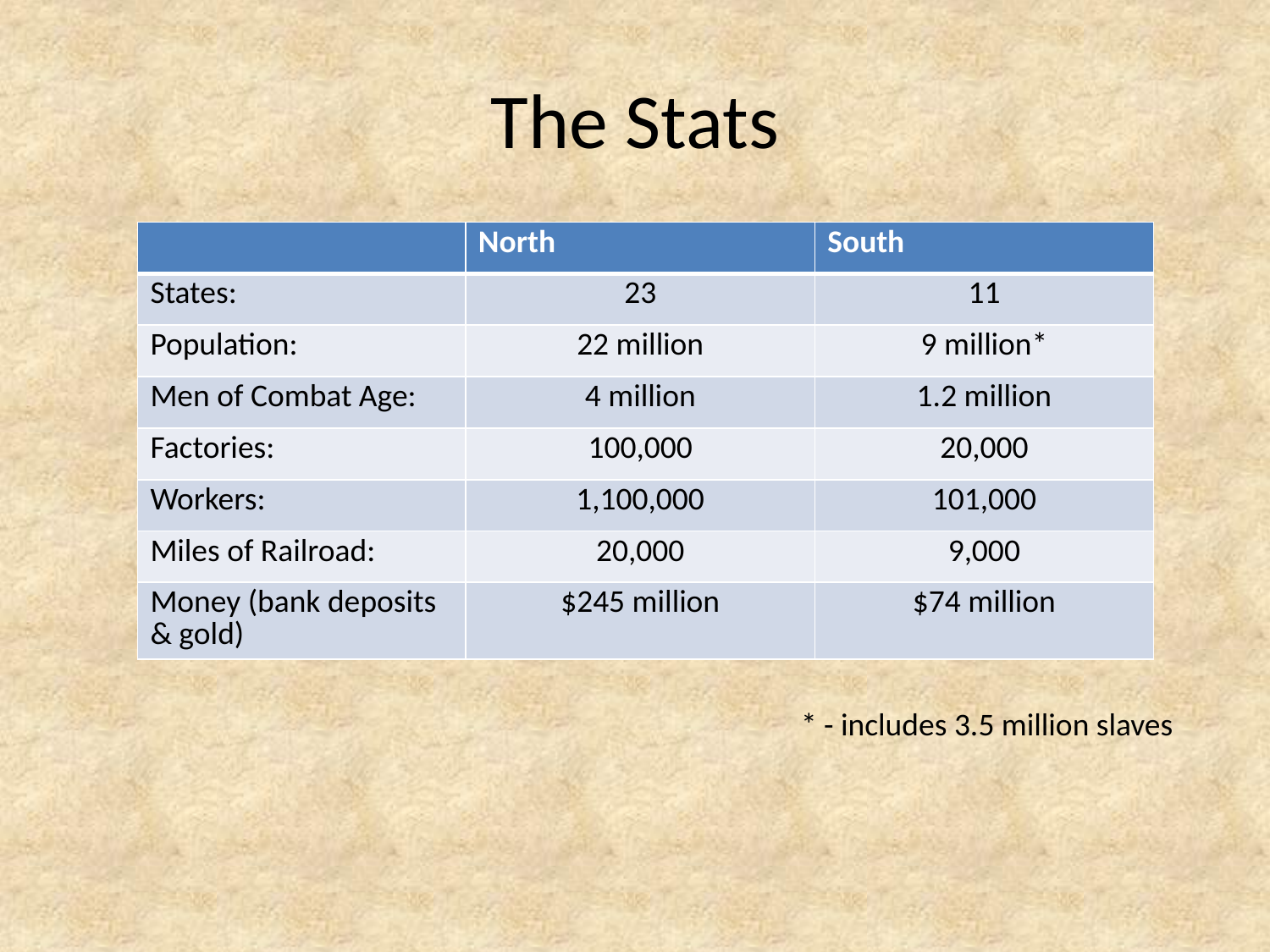

# The Stats
|  | North | South |
| --- | --- | --- |
| States: | 23 | 11 |
| Population: | 22 million | 9 million\* |
| Men of Combat Age: | 4 million | 1.2 million |
| Factories: | 100,000 | 20,000 |
| Workers: | 1,100,000 | 101,000 |
| Miles of Railroad: | 20,000 | 9,000 |
| Money (bank deposits & gold) | $245 million | $74 million |
* - includes 3.5 million slaves